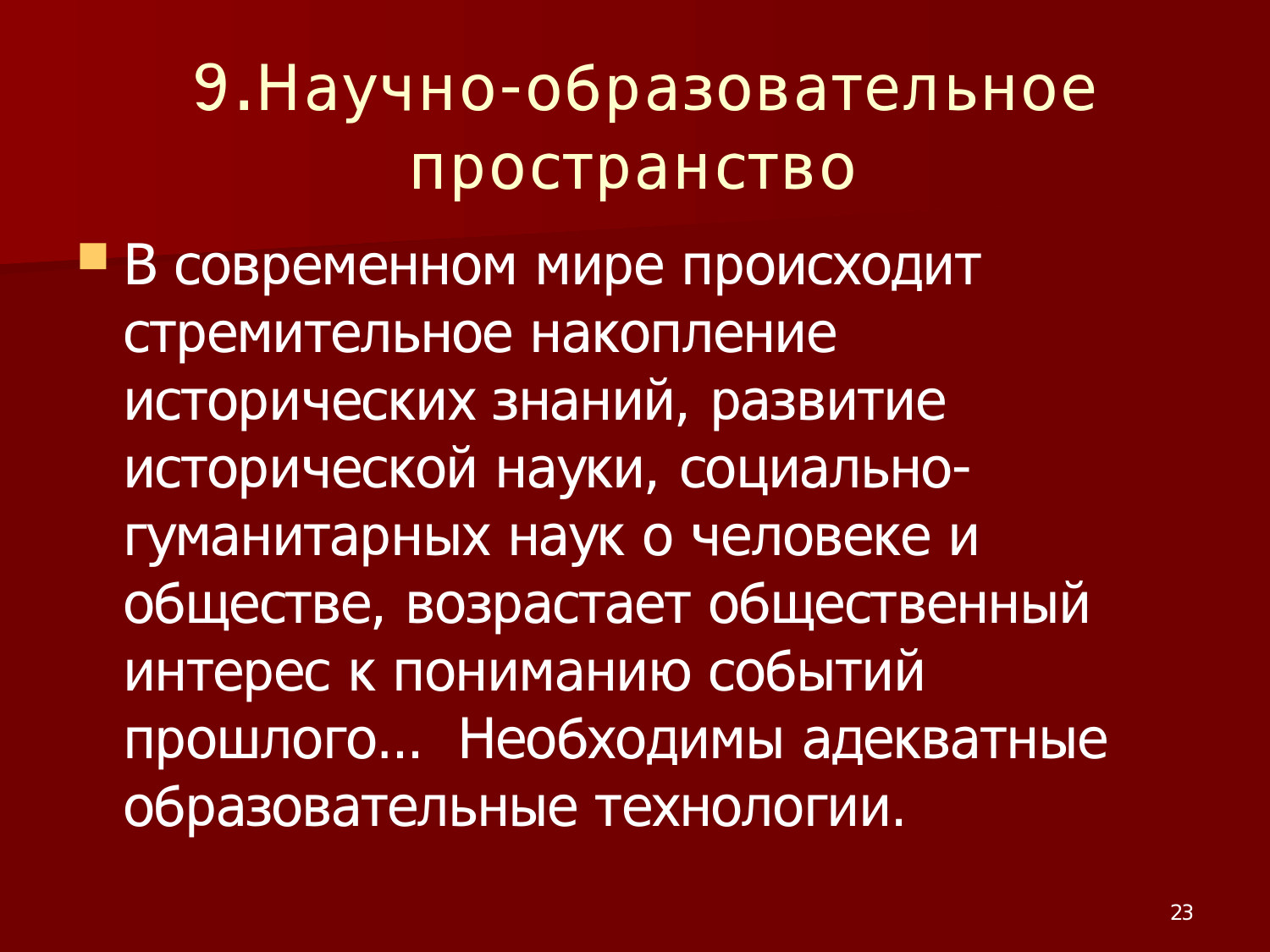

# 9.Научно-образовательное пространство
В современном мире происходит стремительное накопление исторических знаний, развитие исторической науки, социально-гуманитарных наук о человеке и обществе, возрастает общественный интерес к пониманию событий прошлого…  Необходимы адекватные образовательные технологии.
23